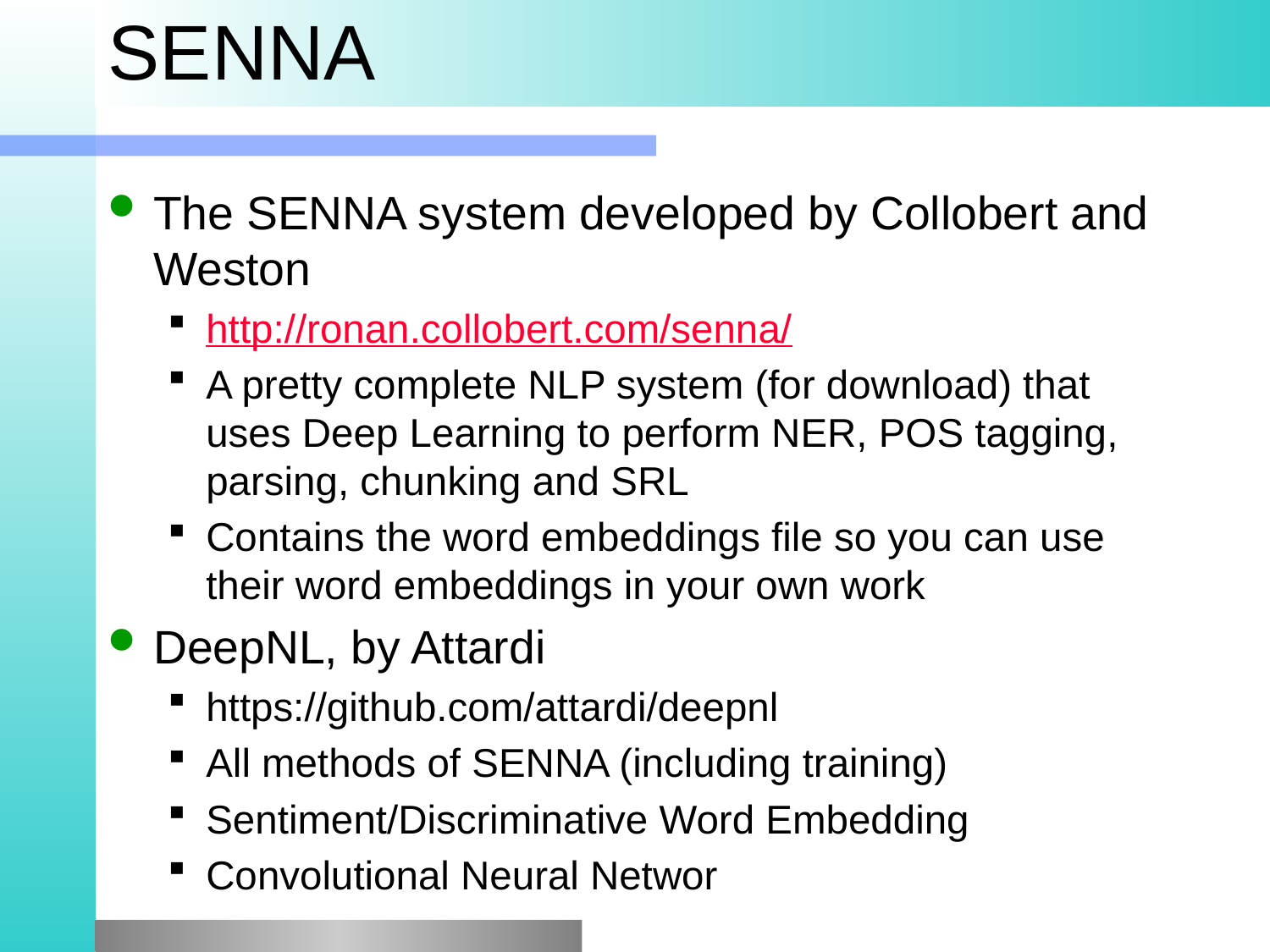

# SENNA
The SENNA system developed by Collobert and Weston
http://ronan.collobert.com/senna/
A pretty complete NLP system (for download) that uses Deep Learning to perform NER, POS tagging, parsing, chunking and SRL
Contains the word embeddings file so you can use their word embeddings in your own work
DeepNL, by Attardi
https://github.com/attardi/deepnl
All methods of SENNA (including training)
Sentiment/Discriminative Word Embedding
Convolutional Neural Networ